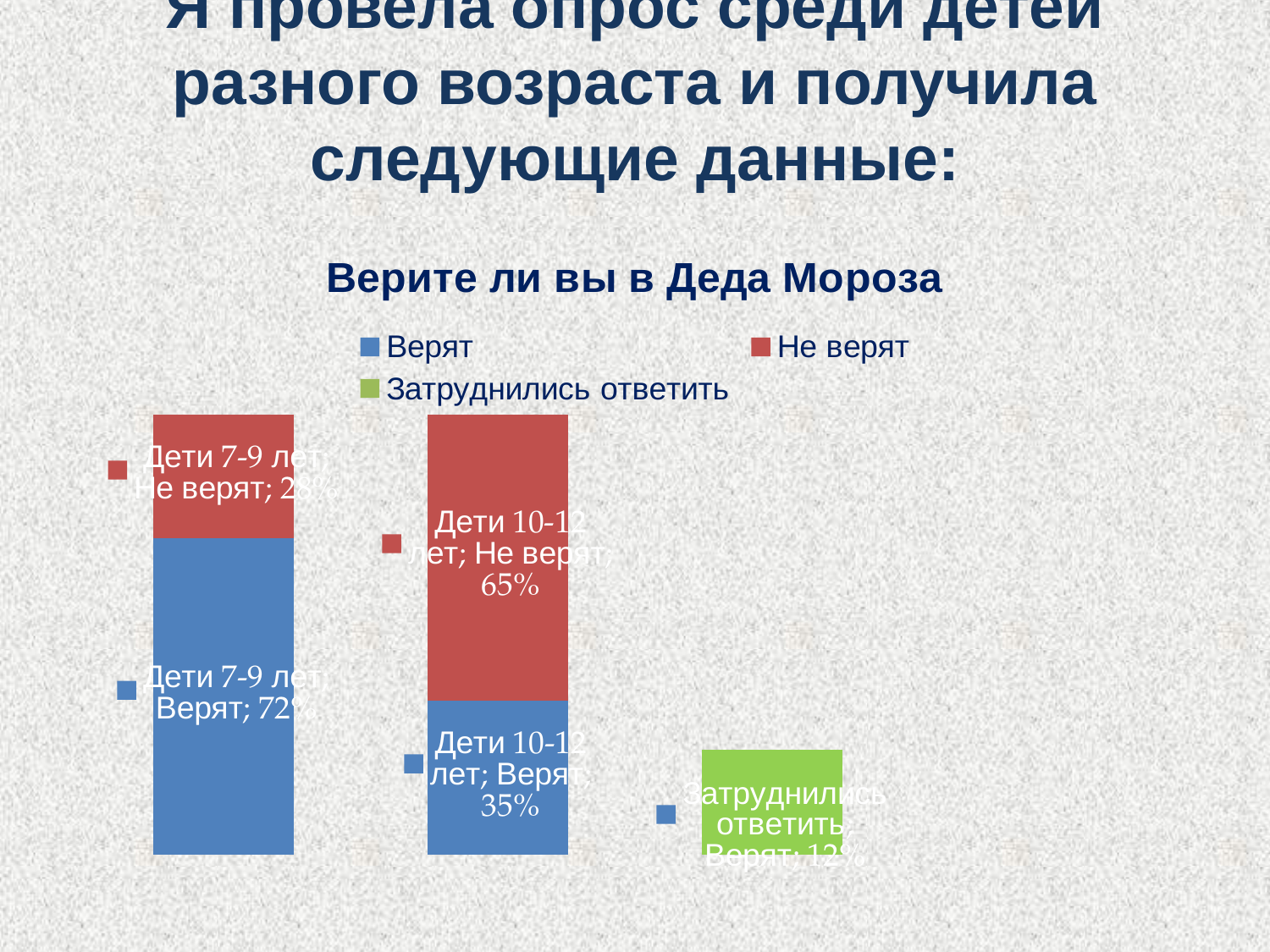

# Я провела опрос среди детей разного возраста и получила следующие данные:

### Chart: Верите ли вы в Деда Мороза

| Category | Верят | Не верят | Затруднились ответить |
|---|---|---|---|
| Дети 7-9 лет | 0.7200000000000001 | 0.2800000000000001 | None |
| Дети 10-12 лет | 0.35000000000000003 | 0.6500000000000001 | None |
| Затруднились ответить | 0.12000000000000001 | 0.12000000000000001 | None |